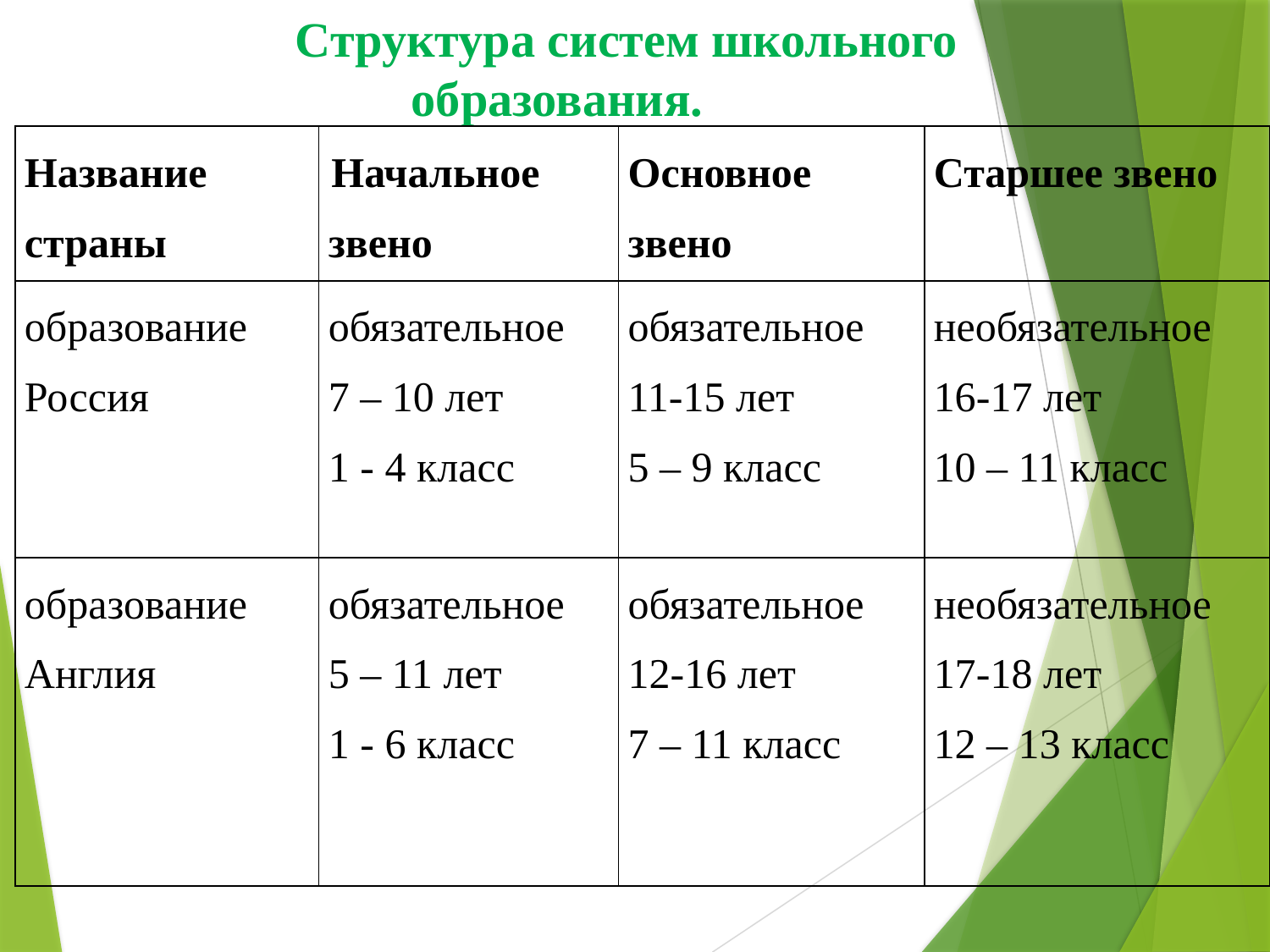

Структура систем школьного образования.

| Название страны | Начальное звено | Основное звено | Старшее звено |
| --- | --- | --- | --- |
| образование Россия | обязательное 7 – 10 лет 1 - 4 класс | обязательное 11-15 лет 5 – 9 класс | необязательное 16-17 лет 10 – 11 класс |
| образование Англия | обязательное 5 – 11 лет 1 - 6 класс | обязательное 12-16 лет 7 – 11 класс | необязательное 17-18 лет 12 – 13 класс |